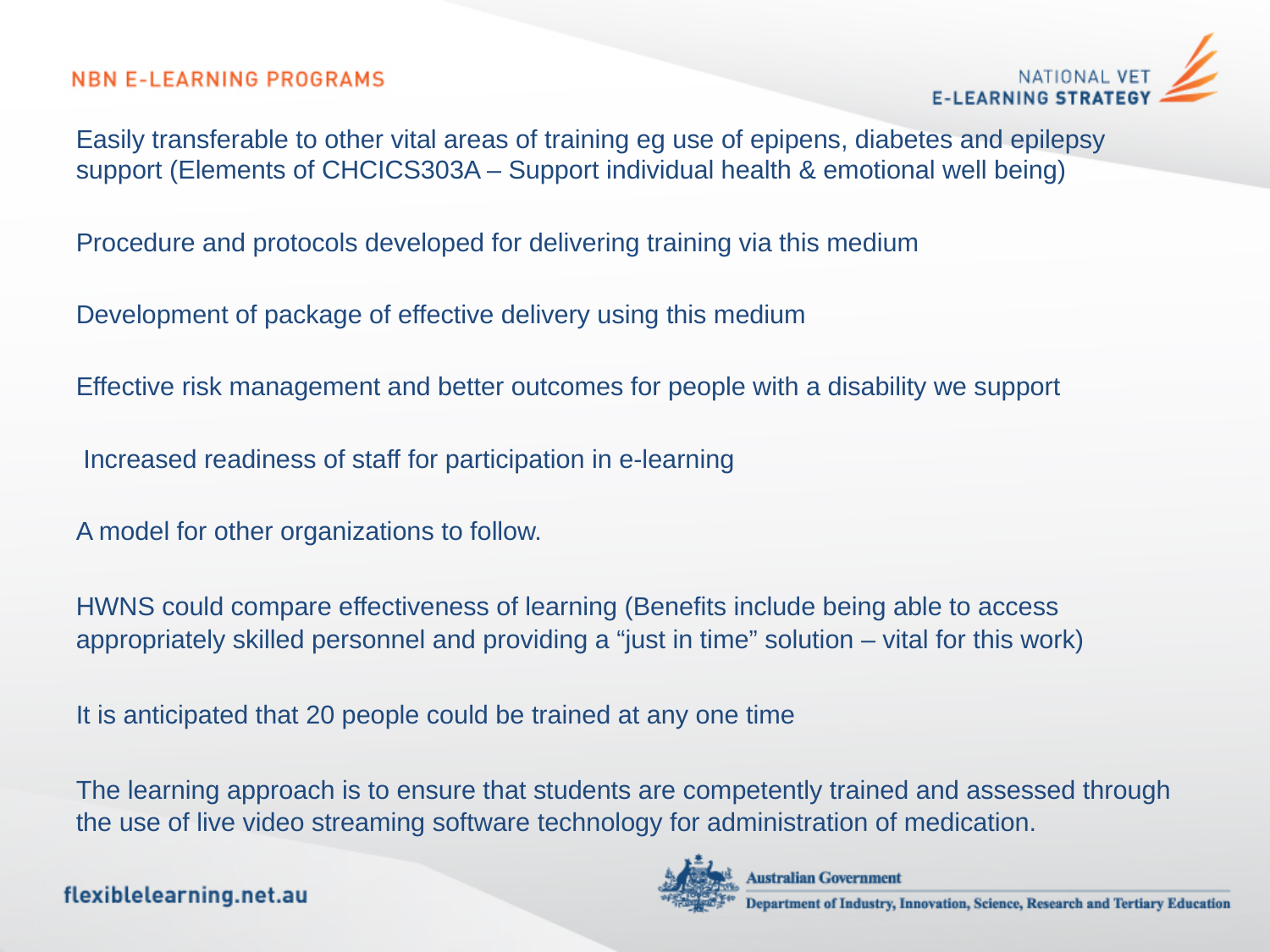

Easily transferable to other vital areas of training eg use of epipens, diabetes and epilepsy support (Elements of CHCICS303A – Support individual health & emotional well being)

Procedure and protocols developed for delivering training via this medium

Development of package of effective delivery using this medium

Effective risk management and better outcomes for people with a disability we support

 Increased readiness of staff for participation in e-learning

A model for other organizations to follow.

HWNS could compare effectiveness of learning (Benefits include being able to access appropriately skilled personnel and providing a “just in time” solution – vital for this work)

It is anticipated that 20 people could be trained at any one time

The learning approach is to ensure that students are competently trained and assessed through the use of live video streaming software technology for administration of medication.